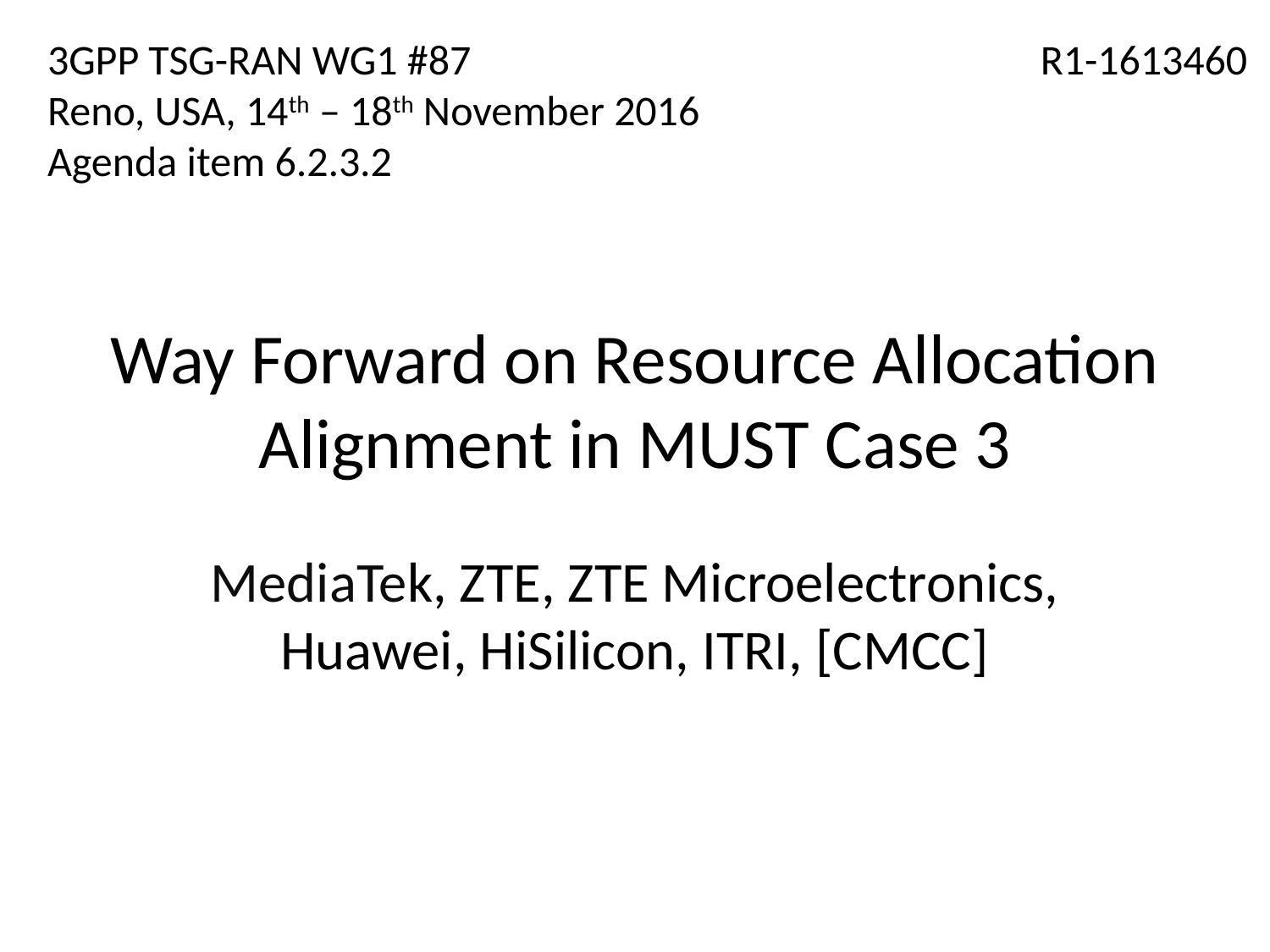

3GPP TSG-RAN WG1 #87
Reno, USA, 14th – 18th November 2016
Agenda item 6.2.3.2
R1-1613460
# Way Forward on Resource Allocation Alignment in MUST Case 3
MediaTek, ZTE, ZTE Microelectronics, Huawei, HiSilicon, ITRI, [CMCC]